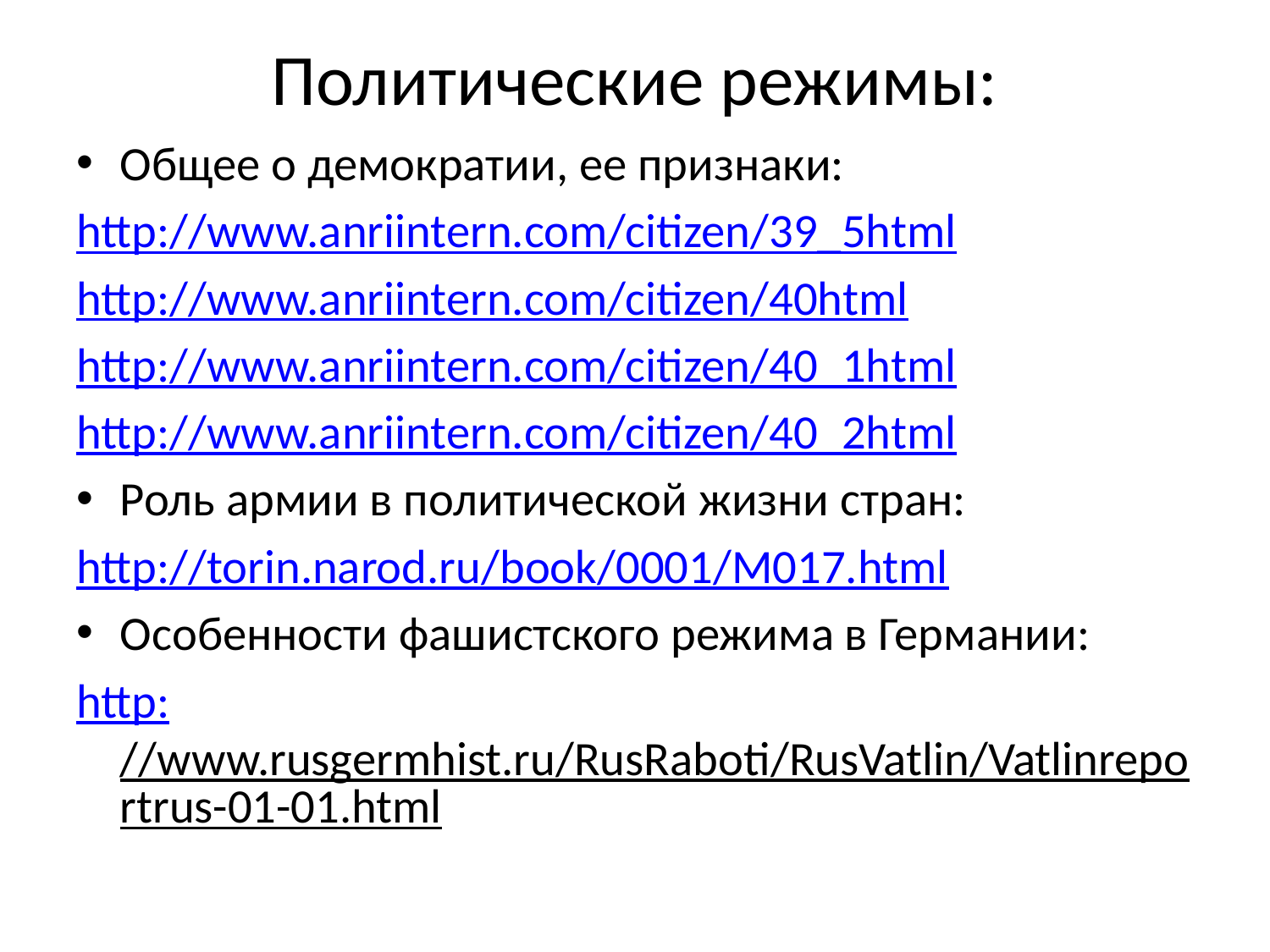

# Политические режимы:
Общее о демократии, ее признаки:
http://www.anriintern.com/citizen/39_5html
http://www.anriintern.com/citizen/40html
http://www.anriintern.com/citizen/40_1html
http://www.anriintern.com/citizen/40_2html
Роль армии в политической жизни стран:
http://torin.narod.ru/book/0001/M017.html
Особенности фашистского режима в Германии:
http://www.rusgermhist.ru/RusRaboti/RusVatlin/Vatlinreportrus-01-01.html